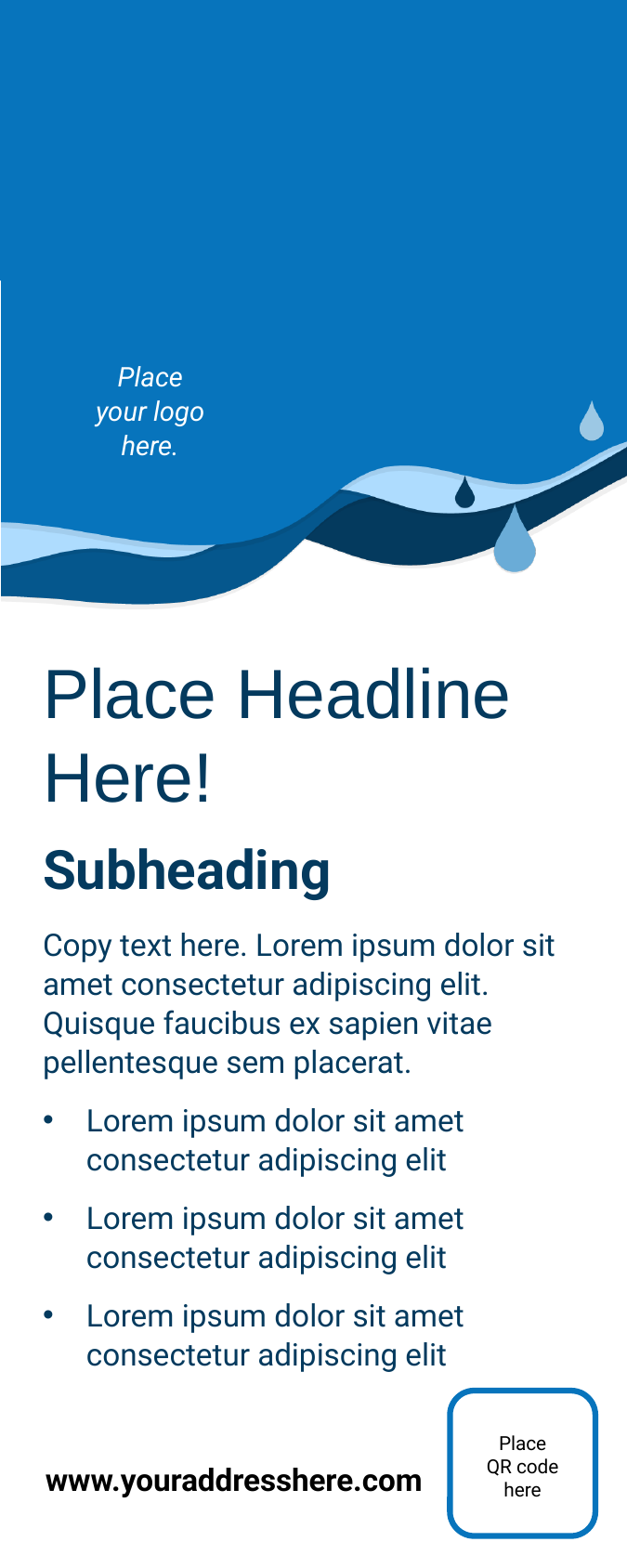

Place your logo here.
Place Headline Here!
Subheading
Copy text here. Lorem ipsum dolor sit amet consectetur adipiscing elit. Quisque faucibus ex sapien vitae pellentesque sem placerat.
Lorem ipsum dolor sit amet consectetur adipiscing elit
Lorem ipsum dolor sit amet consectetur adipiscing elit
Lorem ipsum dolor sit amet consectetur adipiscing elit

Place
QR code here
www.youraddresshere.com